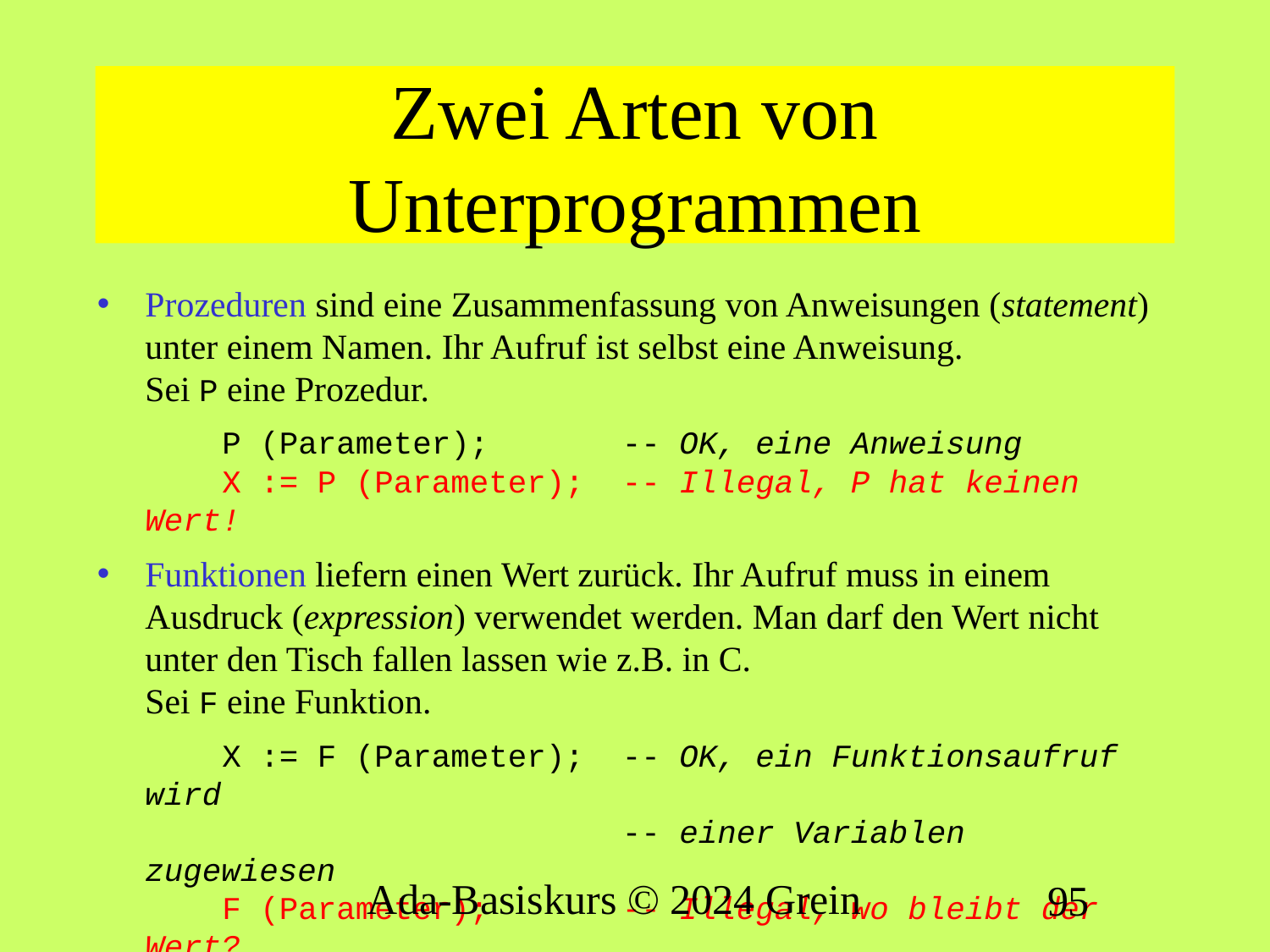

# Zwei Arten von Unterprogrammen
Prozeduren sind eine Zusammenfassung von Anweisungen (statement) unter einem Namen. Ihr Aufruf ist selbst eine Anweisung.
Sei P eine Prozedur.
	P (Parameter);       -- OK, eine Anweisung
	X := P (Parameter);  -- Illegal, P hat keinen Wert!
Funktionen liefern einen Wert zurück. Ihr Aufruf muss in einem Ausdruck (expression) verwendet werden. Man darf den Wert nicht unter den Tisch fallen lassen wie z.B. in C.
Sei F eine Funktion.
	X := F (Parameter);  -- OK, ein Funktionsaufruf wird
	                     -- einer Variablen zugewiesen
	F (Parameter);       -- Illegal, wo bleibt der Wert?
Ada-Basiskurs © 2024 Grein
95